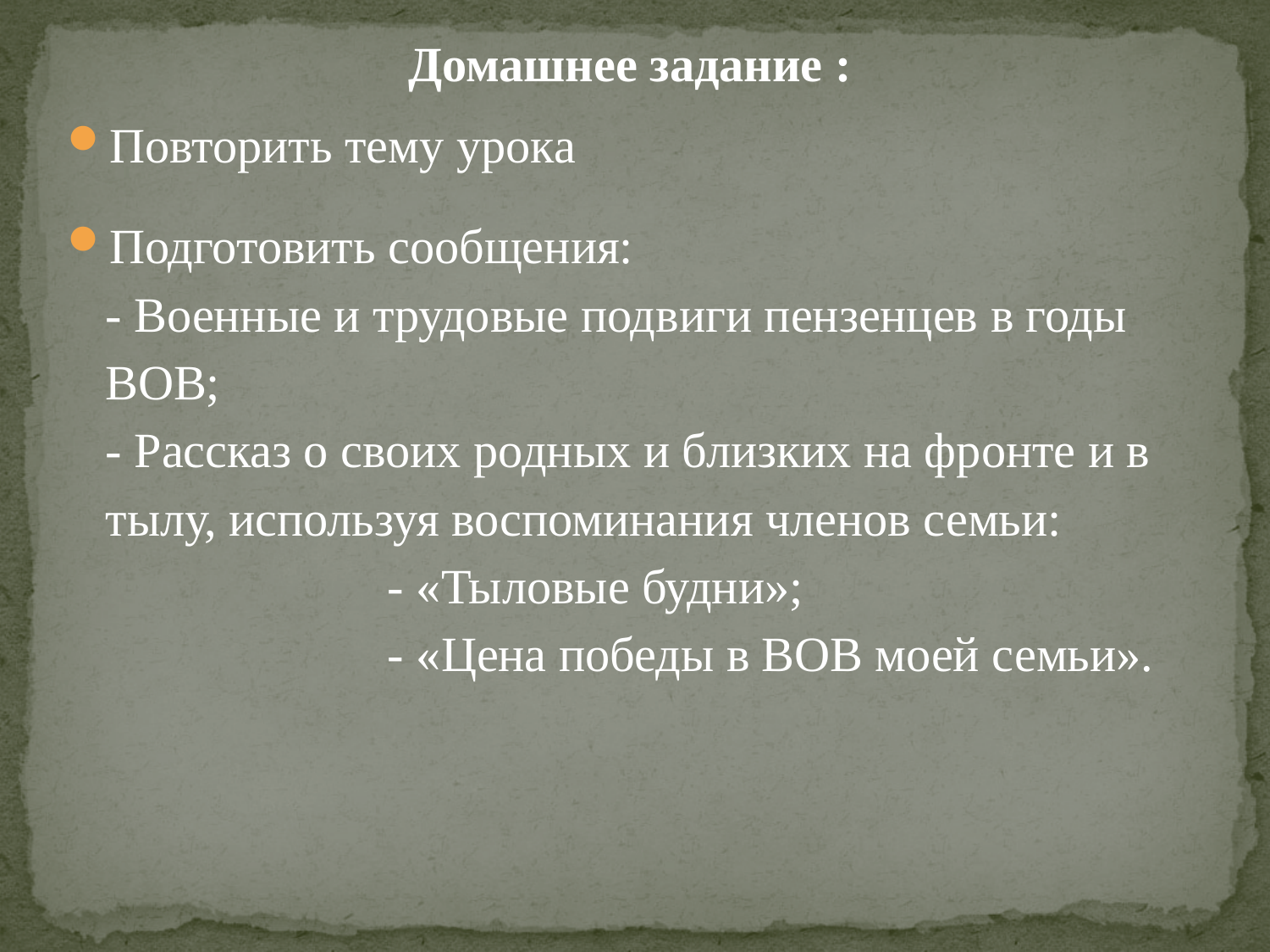

Домашнее задание :
Повторить тему урока
Подготовить сообщения:
- Военные и трудовые подвиги пензенцев в годы ВОВ;
- Рассказ о своих родных и близких на фронте и в тылу, используя воспоминания членов семьи:
                       - «Тыловые будни»;
                       - «Цена победы в ВОВ моей семьи».